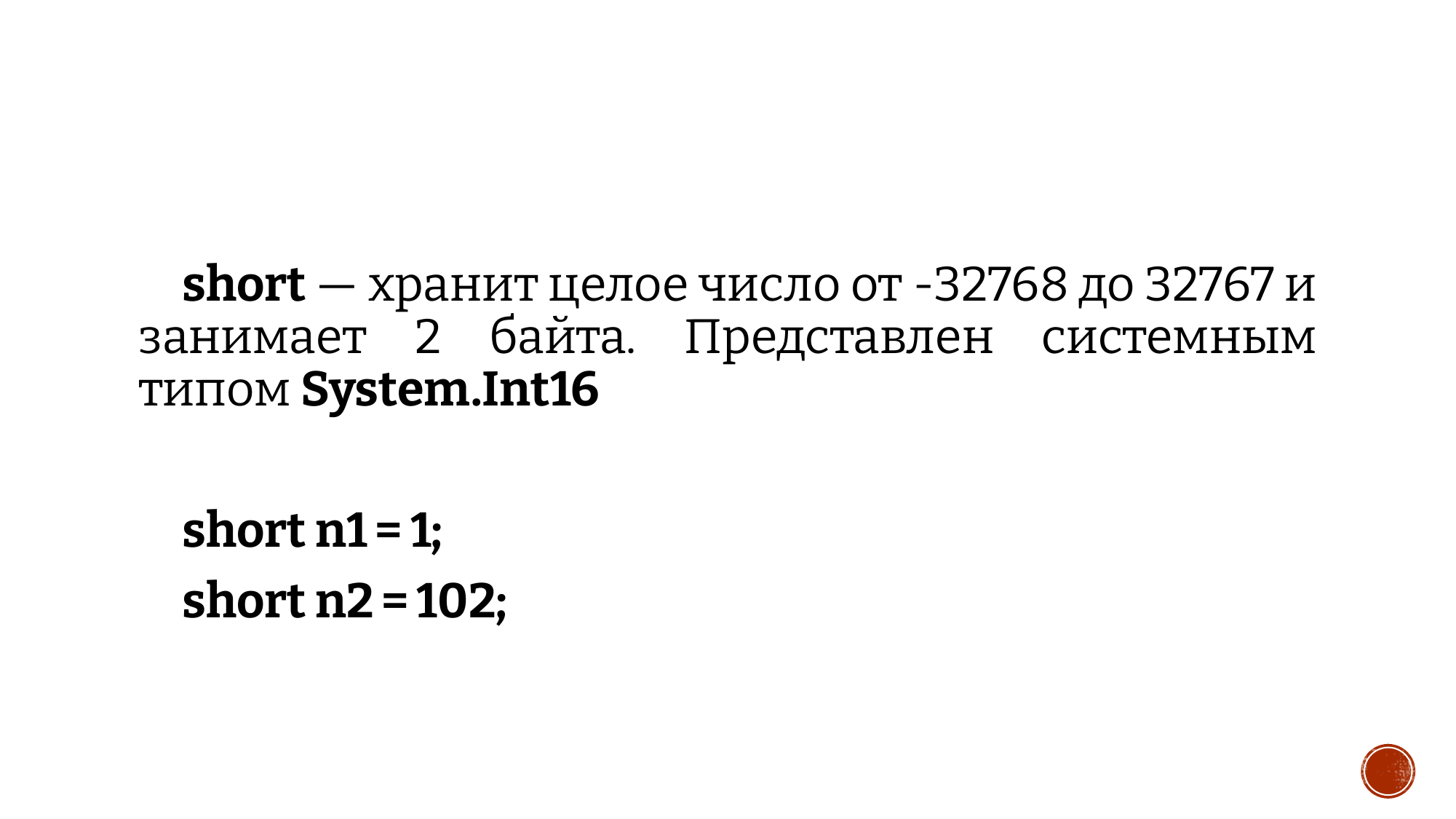

#
short — хранит целое число от -32768 до 32767 и занимает 2 байта. Представлен системным типом System.Int16

short n1 = 1;
short n2 = 102;